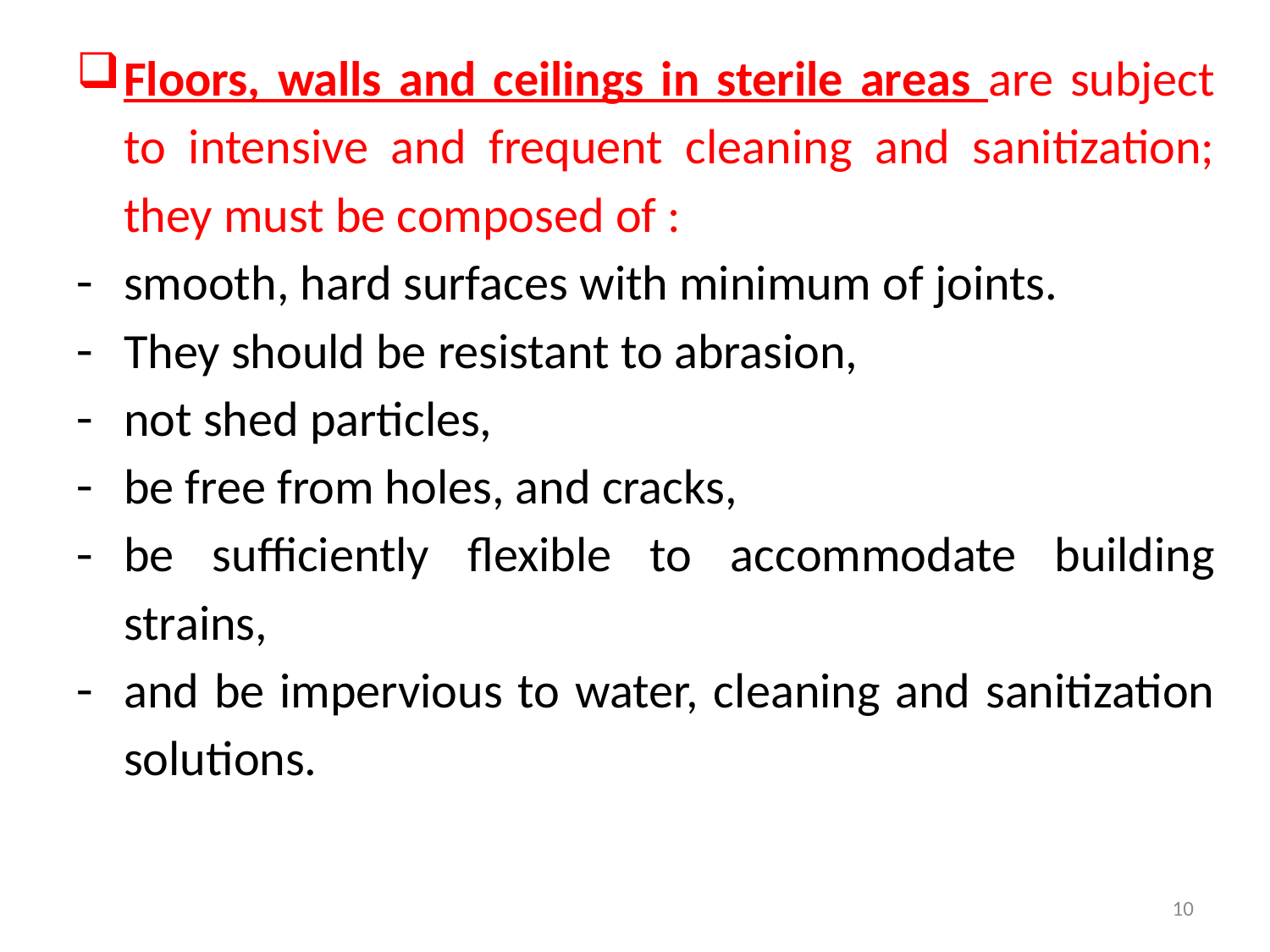

Floors, walls and ceilings in sterile areas are subject to intensive and frequent cleaning and sanitization; they must be composed of :
smooth, hard surfaces with minimum of joints.
They should be resistant to abrasion,
not shed particles,
be free from holes, and cracks,
be sufficiently flexible to accommodate building strains,
and be impervious to water, cleaning and sanitization solutions.

10